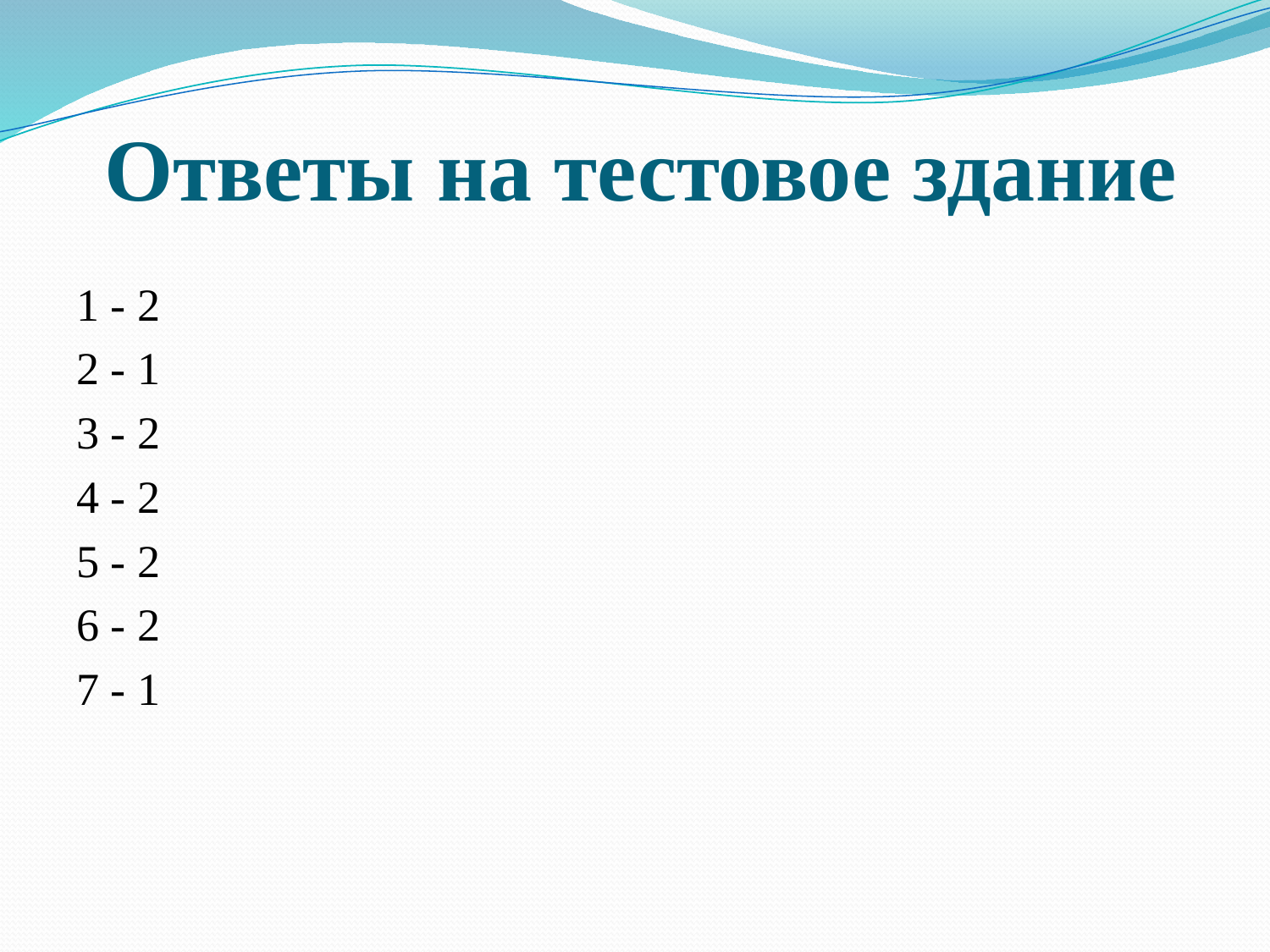

# Ответы на тестовое здание
1 - 2
2 - 1
3 - 2
4 - 2
5 - 2
6 - 2
7 - 1